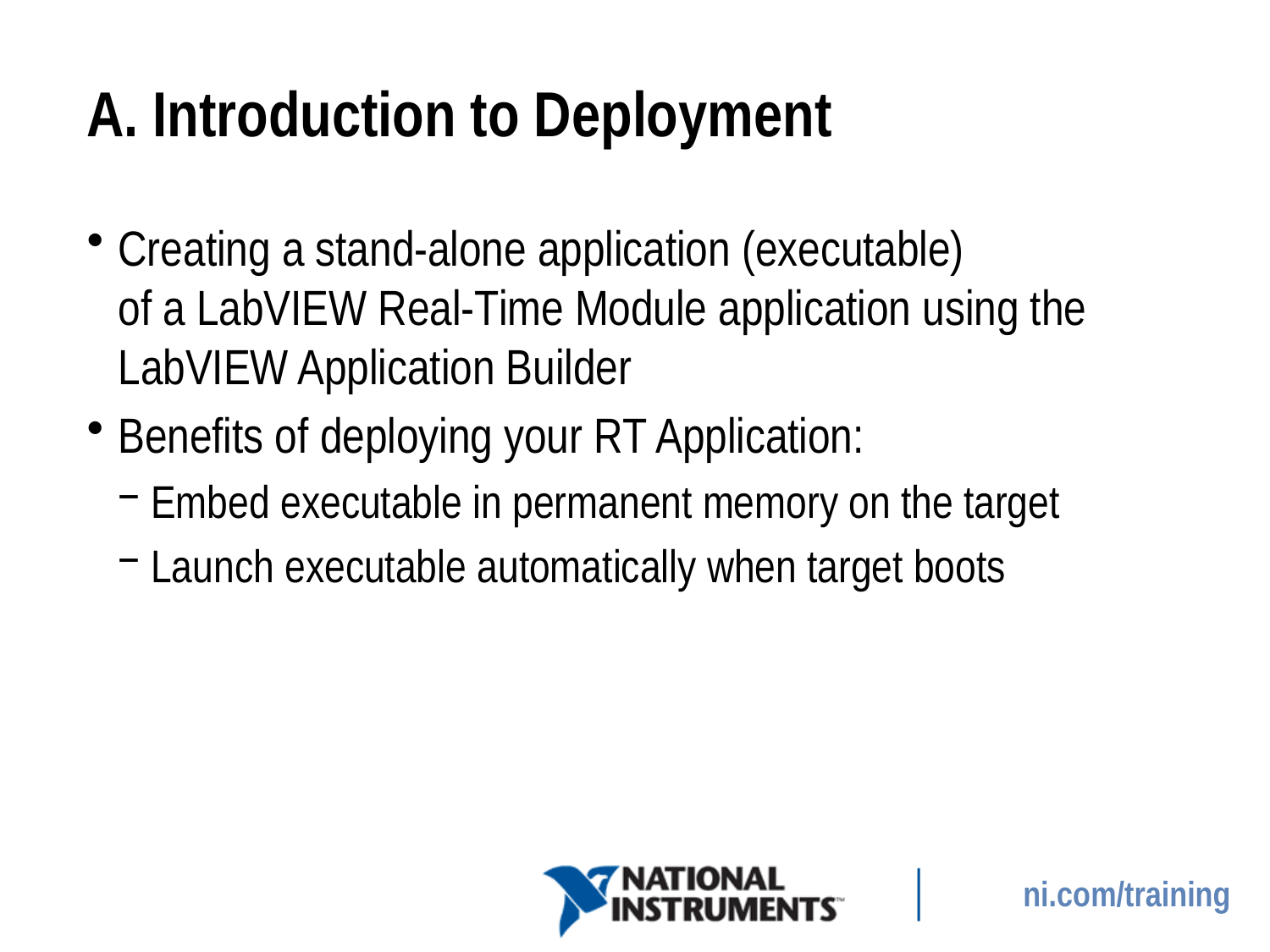

# A. Introduction to Deployment
Creating a stand-alone application (executable)
of a LabVIEW Real-Time Module application using the LabVIEW Application Builder
Benefits of deploying your RT Application:
Embed executable in permanent memory on the target
Launch executable automatically when target boots